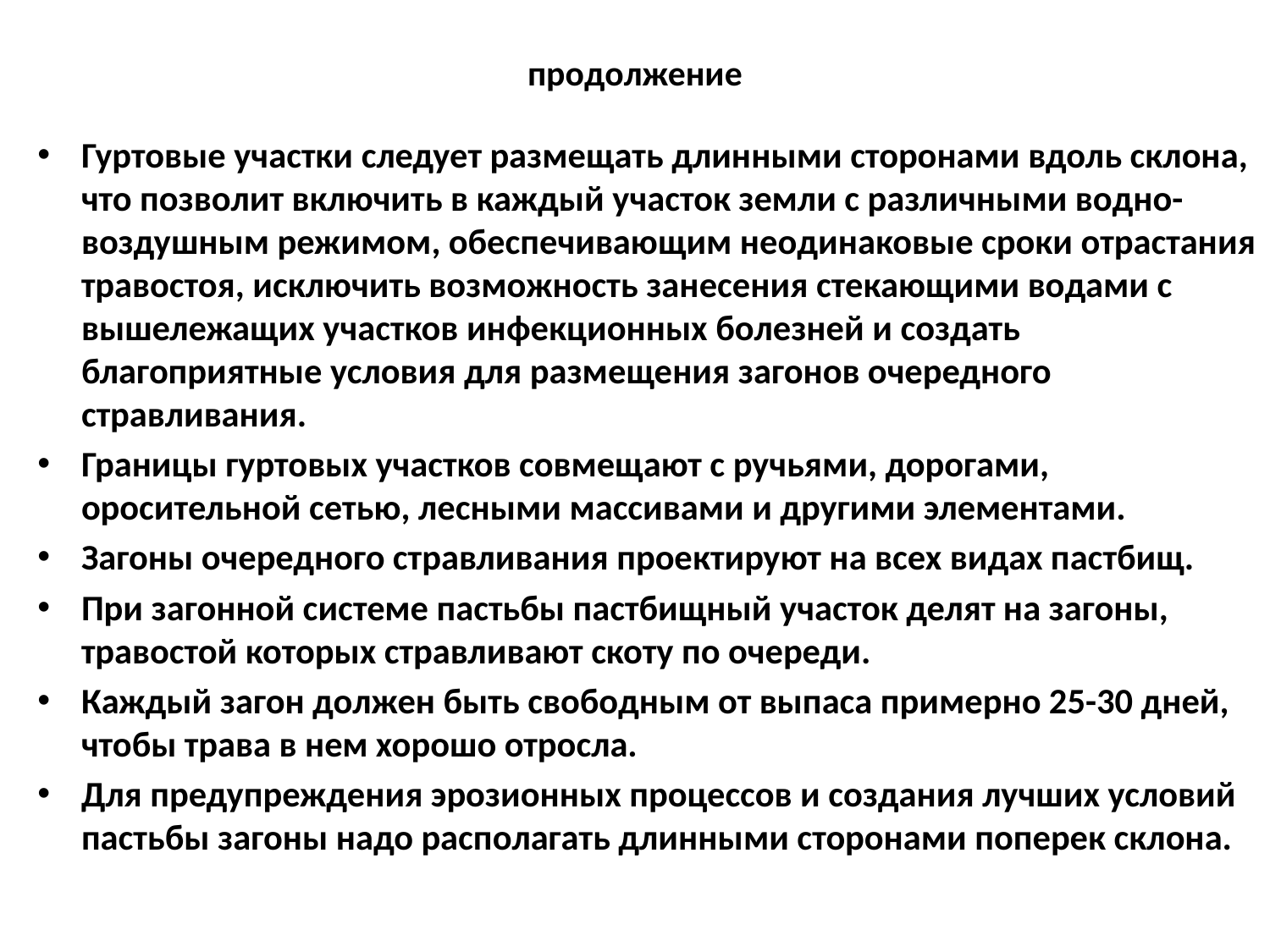

# продолжение
Гуртовые участки следует размещать длинными сторонами вдоль склона, что позволит включить в каждый участок земли с различными водно-воздушным режимом, обеспечивающим неодинаковые сроки отрастания травостоя, исключить возможность занесения стекающими водами с вышележащих участков инфекционных болезней и создать благоприятные условия для размещения загонов очередного стравливания.
Границы гуртовых участков совмещают с ручьями, дорогами, оросительной сетью, лесными массивами и другими элементами.
Загоны очередного стравливания проектируют на всех видах пастбищ.
При загонной системе пастьбы пастбищный участок делят на загоны, травостой которых стравливают скоту по очереди.
Каждый загон должен быть свободным от выпаса примерно 25-30 дней, чтобы трава в нем хорошо отросла.
Для предупреждения эрозионных процессов и создания лучших условий пастьбы загоны надо располагать длинными сторонами поперек склона.